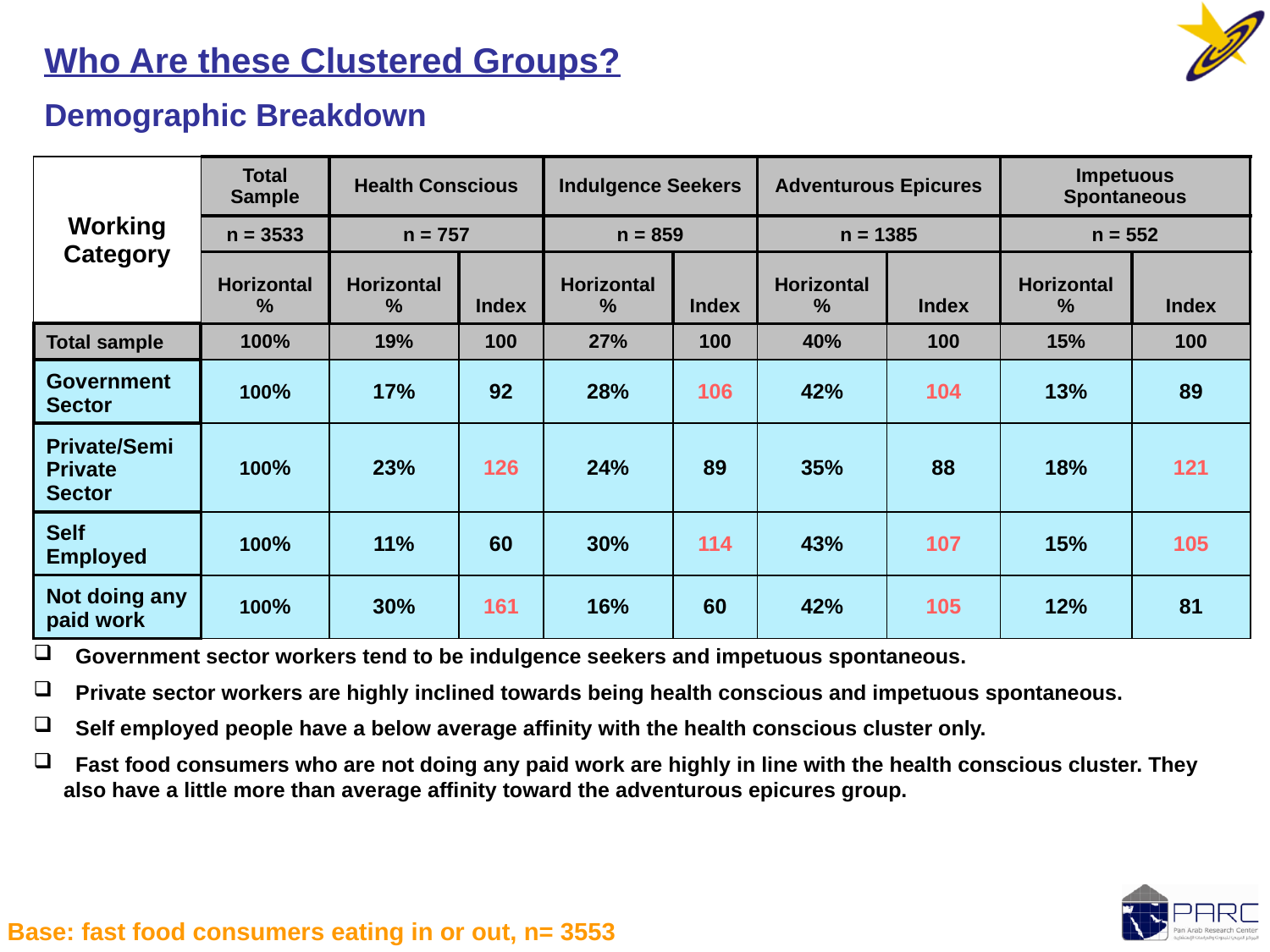

Who Are these Clustered Groups?
Demographic Breakdown
| Working Category | Total Sample | Health Conscious |  | Indulgence Seekers |  | Adventurous Epicures |  | Impetuous Spontaneous |  |
| --- | --- | --- | --- | --- | --- | --- | --- | --- | --- |
|  | n = 3533 | n = 757 |  | n = 859 |  | n = 1385 |  | n = 552 |  |
|  | Horizontal % | Horizontal % | Index | Horizontal % | Index | Horizontal % | Index | Horizontal % | Index |
| Total sample | 100% | 19% | 100 | 27% | 100 | 40% | 100 | 15% | 100 |
| Government Sector | 100% | 17% | 92 | 28% | 106 | 42% | 104 | 13% | 89 |
| Private/Semi Private Sector | 100% | 23% | 126 | 24% | 89 | 35% | 88 | 18% | 121 |
| Self Employed | 100% | 11% | 60 | 30% | 114 | 43% | 107 | 15% | 105 |
| Not doing any paid work | 100% | 30% | 161 | 16% | 60 | 42% | 105 | 12% | 81 |
  Government sector workers tend to be indulgence seekers and impetuous spontaneous.
  Private sector workers are highly inclined towards being health conscious and impetuous spontaneous.
  Self employed people have a below average affinity with the health conscious cluster only.
  Fast food consumers who are not doing any paid work are highly in line with the health conscious cluster. They also have a little more than average affinity toward the adventurous epicures group.
Base: fast food consumers eating in or out, n= 3553